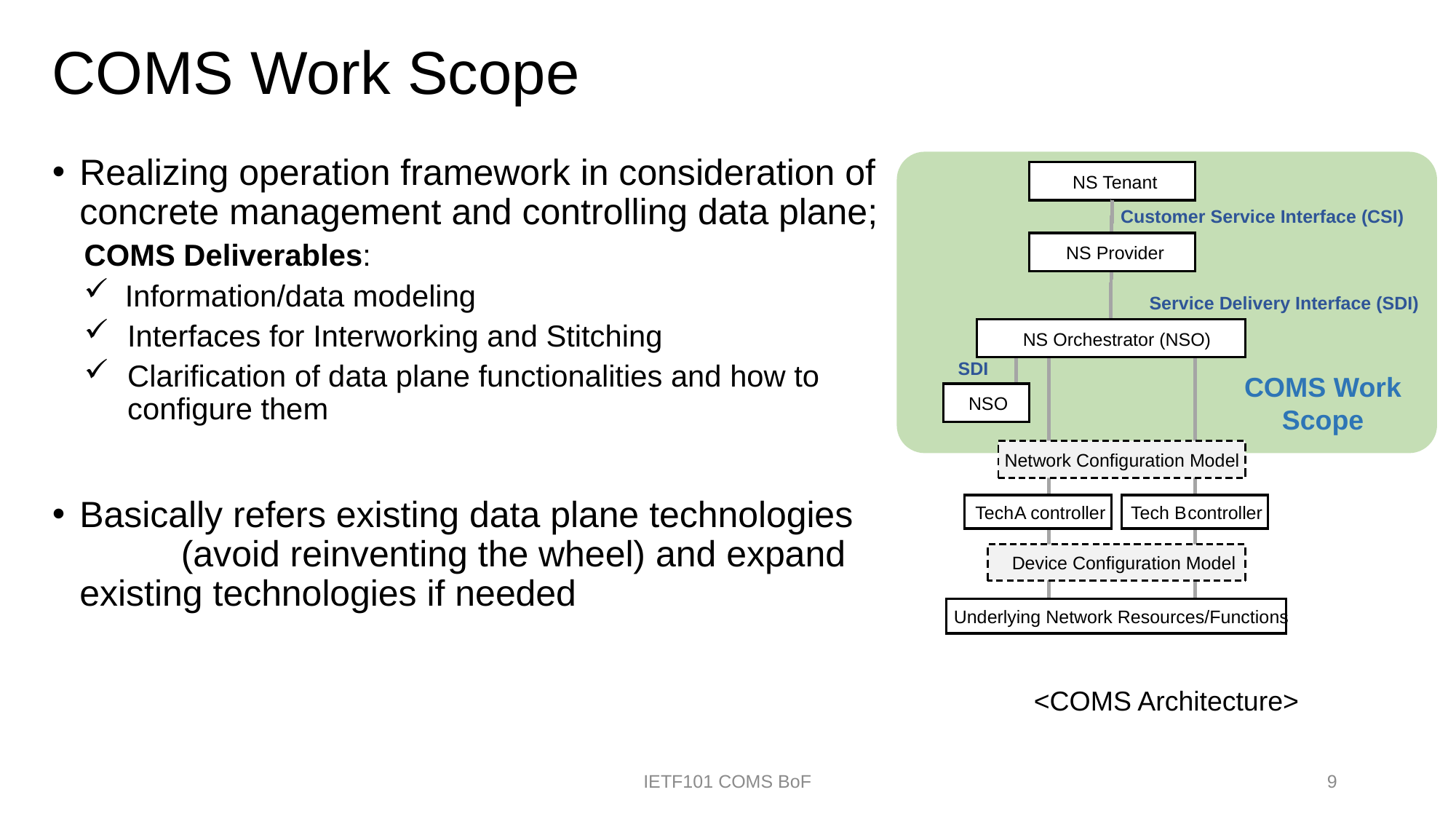

# COMS Work Scope
Realizing operation framework in consideration of concrete management and controlling data plane;
COMS Deliverables:
Information/data modeling
Interfaces for Interworking and Stitching
Clarification of data plane functionalities and how to configure them

Basically refers existing data plane technologies                  (avoid reinventing the wheel) and expand existing technologies if needed

NS Tenant

Customer Service Interface (CSI)

NS Provider
Service Delivery Interface (SDI)

NS Orchestrator (NSO)
SDI

COMS Work Scope

NSO

Network Configuration Model

Tech
A controller
Tech B
controller

Device Configuration Model

Underlying Network Resources/Functions
<COMS Architecture>
IETF101 COMS BoF
9